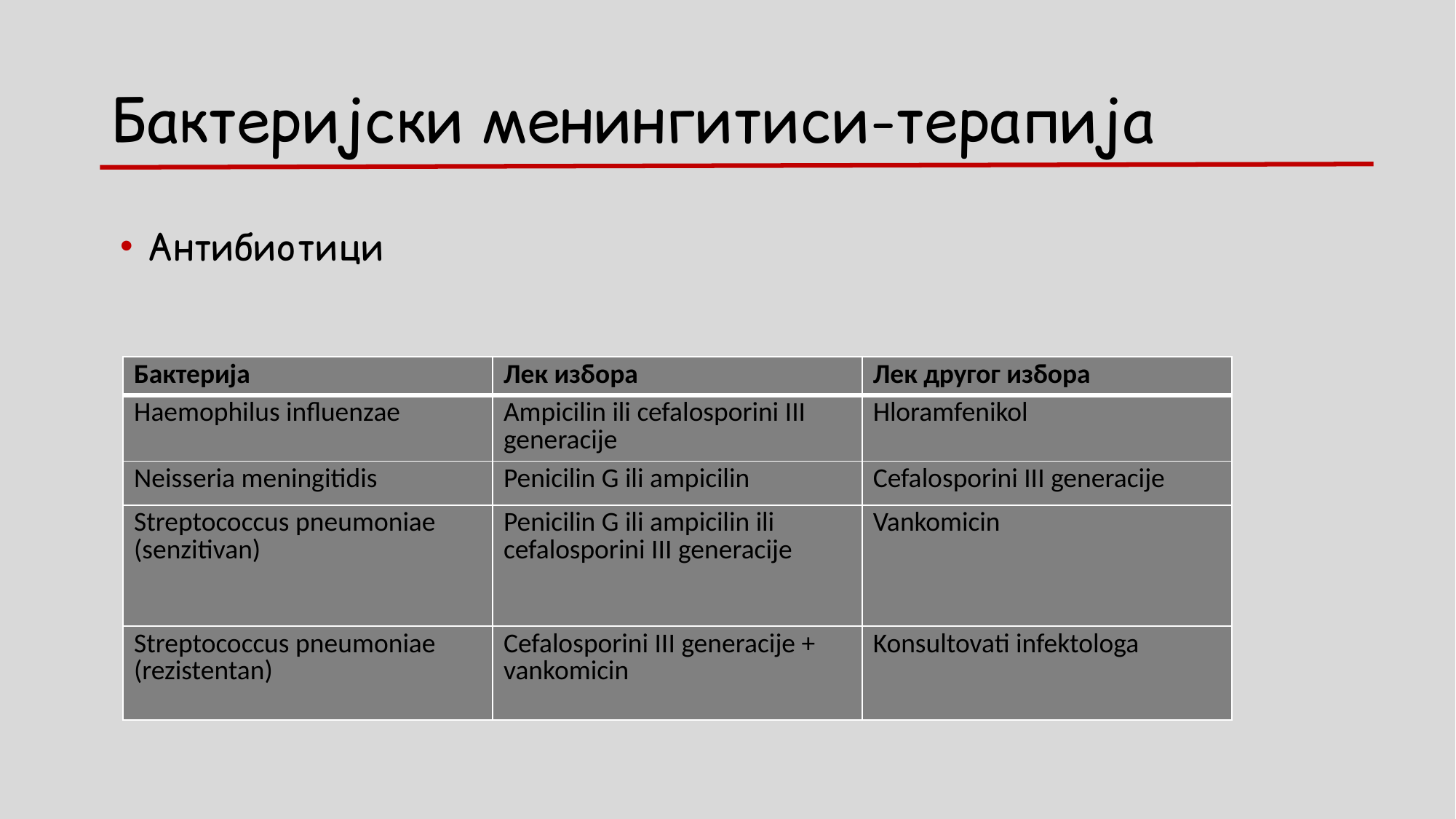

# Бактеријски менингитиси-терапија
Антибиотици

| Бактерија | Лек избора | Лек другог избора |
| --- | --- | --- |
| Haemophilus influenzae | Ampicilin ili cefalosporini III generacije | Hloramfenikol |
| Neisseria meningitidis | Penicilin G ili ampicilin | Cefalosporini III generacije |
| Streptococcus pneumoniae (senzitivan) | Penicilin G ili ampicilin ili cefalosporini III generacije | Vankomicin |
| Streptococcus pneumoniae (rezistentan) | Cefalosporini III generacije + vankomicin | Konsultovati infektologa |